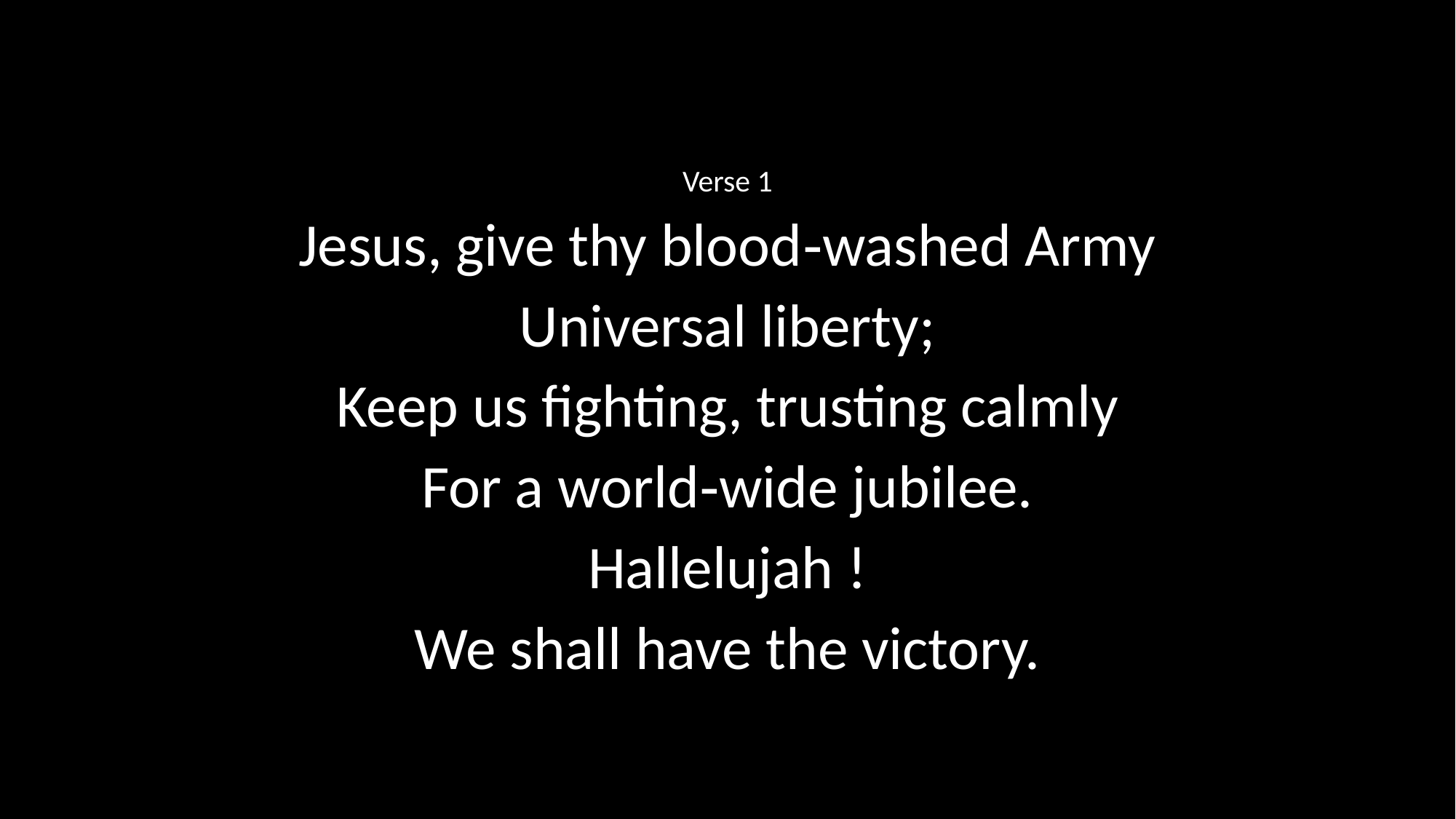

Verse 1
Jesus, give thy blood‑washed Army
Universal liberty;
Keep us fighting, trusting calmly
For a world‑wide jubilee.
Hallelujah !
We shall have the victory.